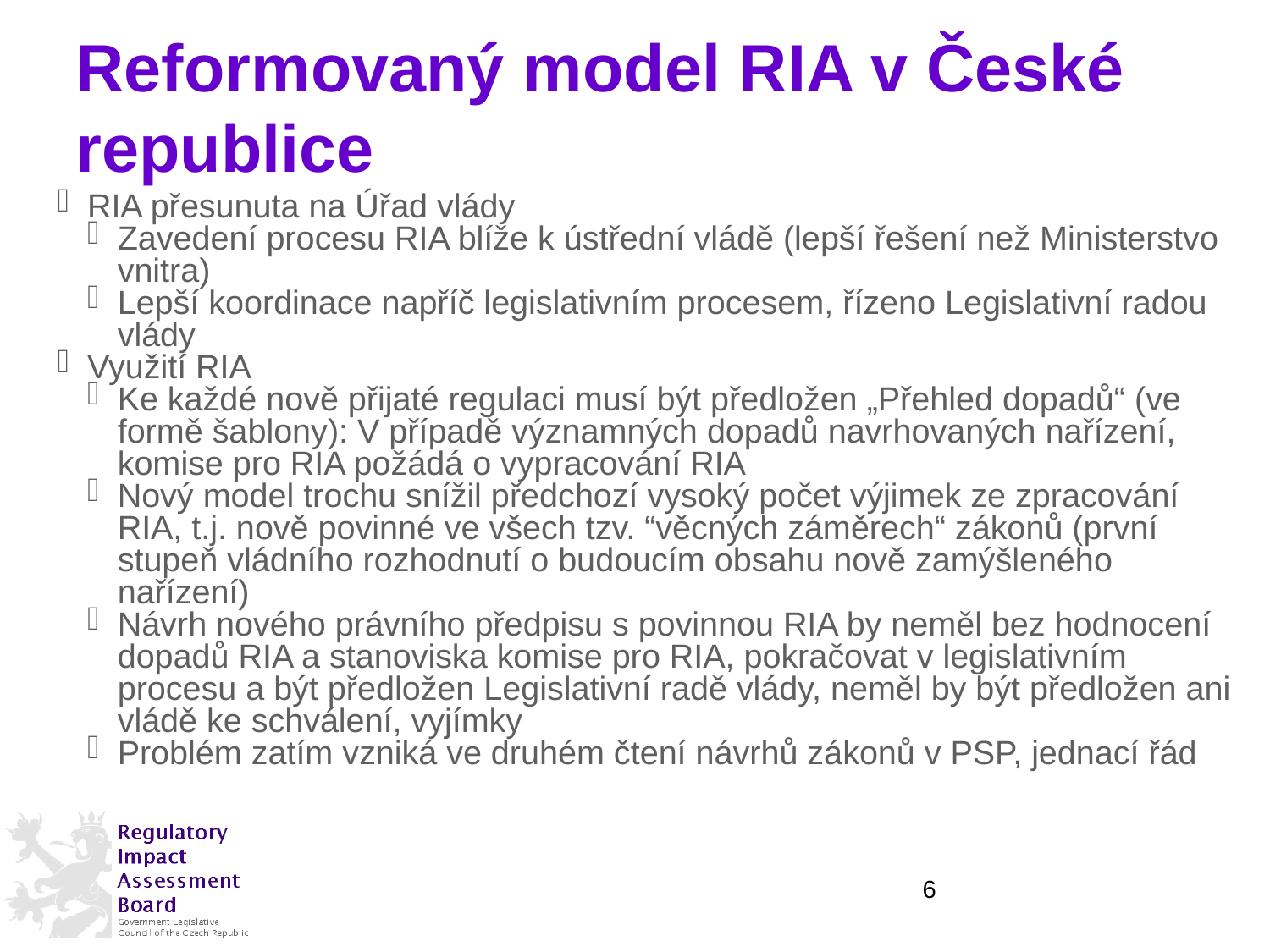

Reformovaný model RIA v České republice
RIA přesunuta na Úřad vlády
Zavedení procesu RIA blíže k ústřední vládě (lepší řešení než Ministerstvo vnitra)
Lepší koordinace napříč legislativním procesem, řízeno Legislativní radou vlády
Využití RIA
Ke každé nově přijaté regulaci musí být předložen „Přehled dopadů“ (ve formě šablony): V případě významných dopadů navrhovaných nařízení, komise pro RIA požádá o vypracování RIA
Nový model trochu snížil předchozí vysoký počet výjimek ze zpracování RIA, t.j. nově povinné ve všech tzv. “věcných záměrech“ zákonů (první stupeň vládního rozhodnutí o budoucím obsahu nově zamýšleného nařízení)
Návrh nového právního předpisu s povinnou RIA by neměl bez hodnocení dopadů RIA a stanoviska komise pro RIA, pokračovat v legislativním procesu a být předložen Legislativní radě vlády, neměl by být předložen ani vládě ke schválení, vyjímky
Problém zatím vzniká ve druhém čtení návrhů zákonů v PSP, jednací řád
6